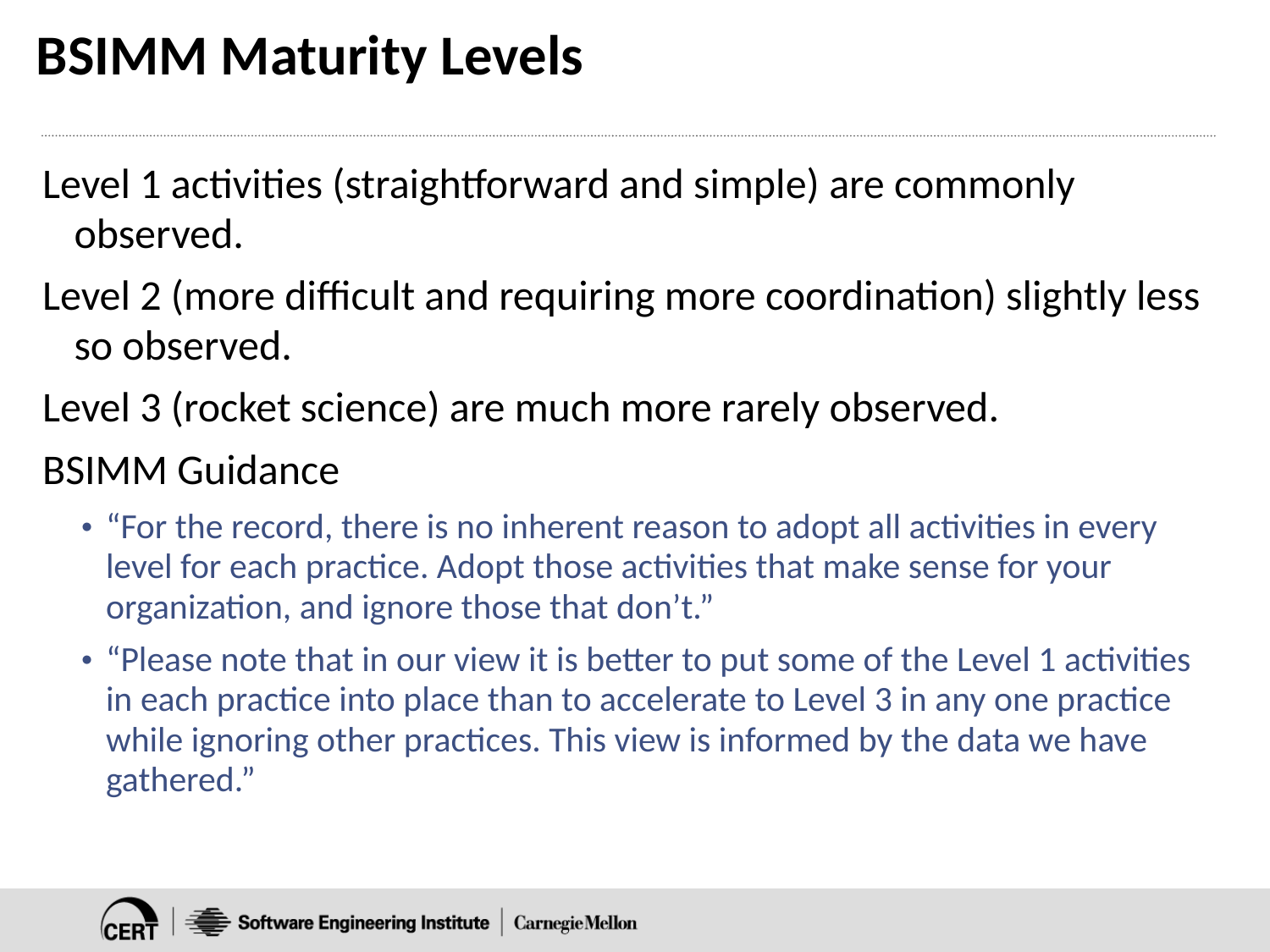

# BSIMM Maturity Levels
Level 1 activities (straightforward and simple) are commonly observed.
Level 2 (more difficult and requiring more coordination) slightly less so observed.
Level 3 (rocket science) are much more rarely observed.
BSIMM Guidance
“For the record, there is no inherent reason to adopt all activities in every level for each practice. Adopt those activities that make sense for your organization, and ignore those that don’t.”
“Please note that in our view it is better to put some of the Level 1 activities in each practice into place than to accelerate to Level 3 in any one practice while ignoring other practices. This view is informed by the data we have gathered.”